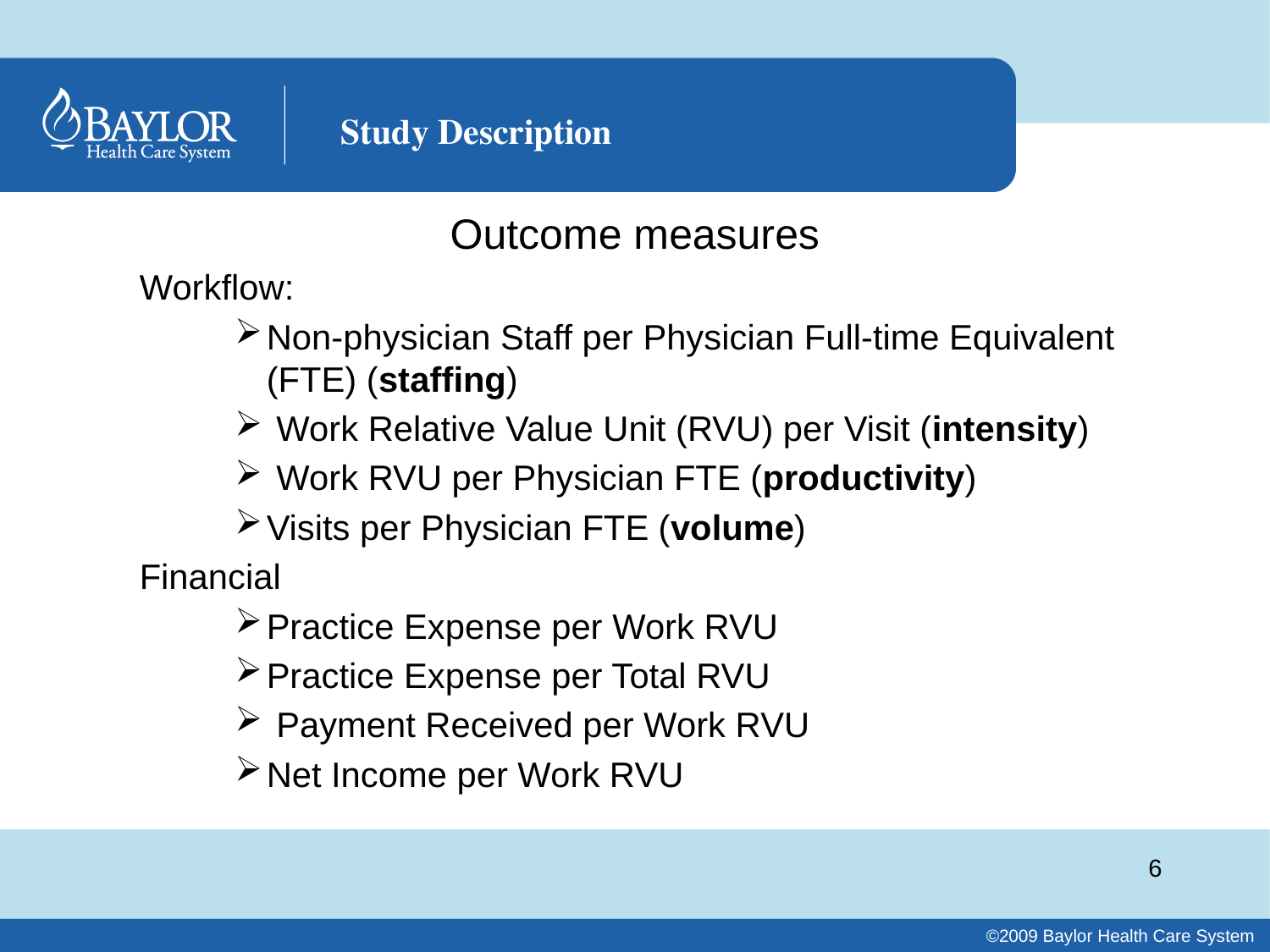

# Study Description
Outcome measures
Workflow:
Non-physician Staff per Physician Full-time Equivalent (FTE) (staffing)
 Work Relative Value Unit (RVU) per Visit (intensity)
 Work RVU per Physician FTE (productivity)
Visits per Physician FTE (volume)
Financial
Practice Expense per Work RVU
Practice Expense per Total RVU
 Payment Received per Work RVU
Net Income per Work RVU
6